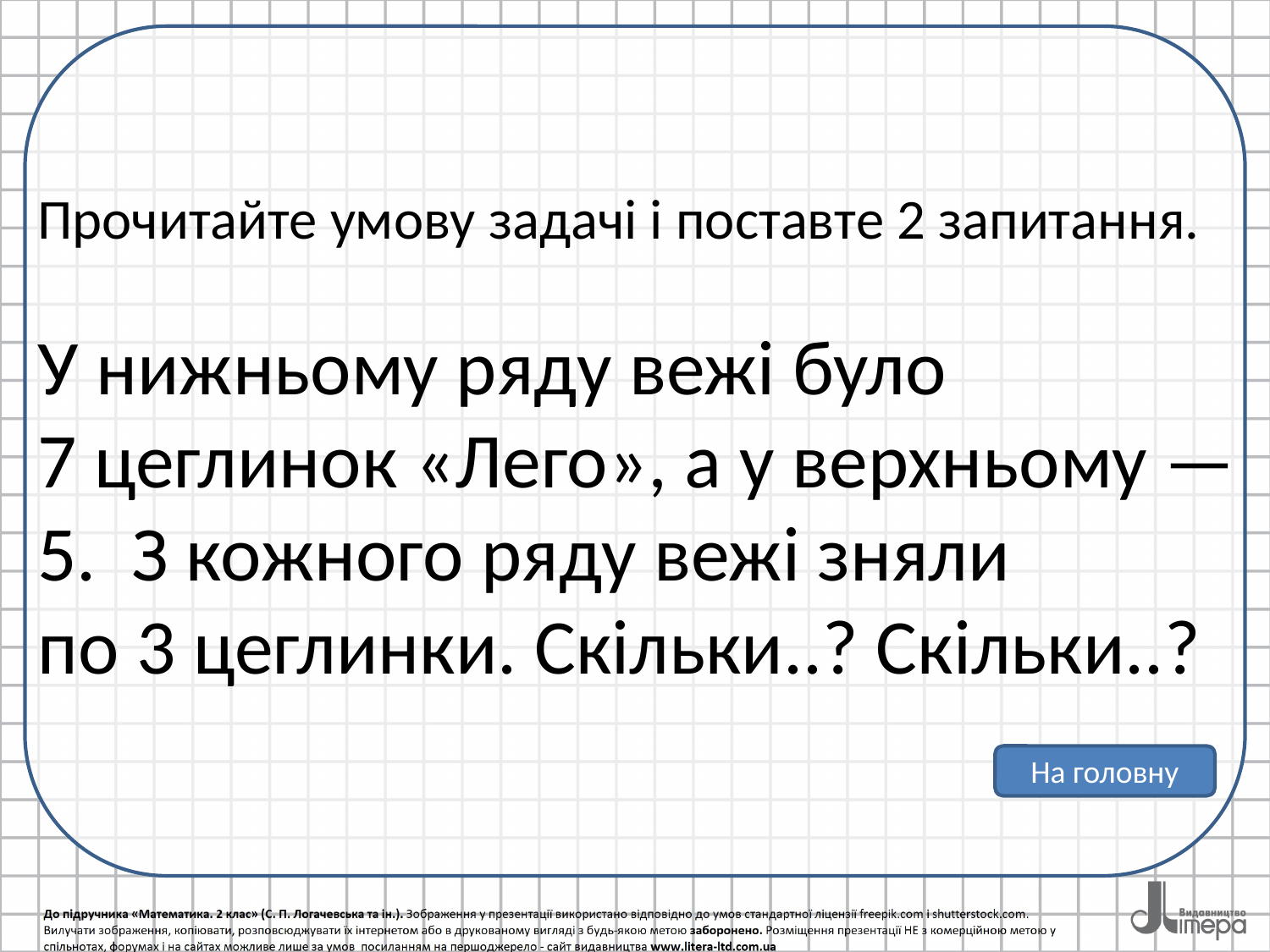

# Прочитайте умову задачі і поставте 2 запитання. У нижньому ряду вежі було 7 цеглинок «Лего», а у верхньому — 5.  З кожного ряду вежі зняли по 3 цеглинки. Скільки..? Скільки..?
На головну